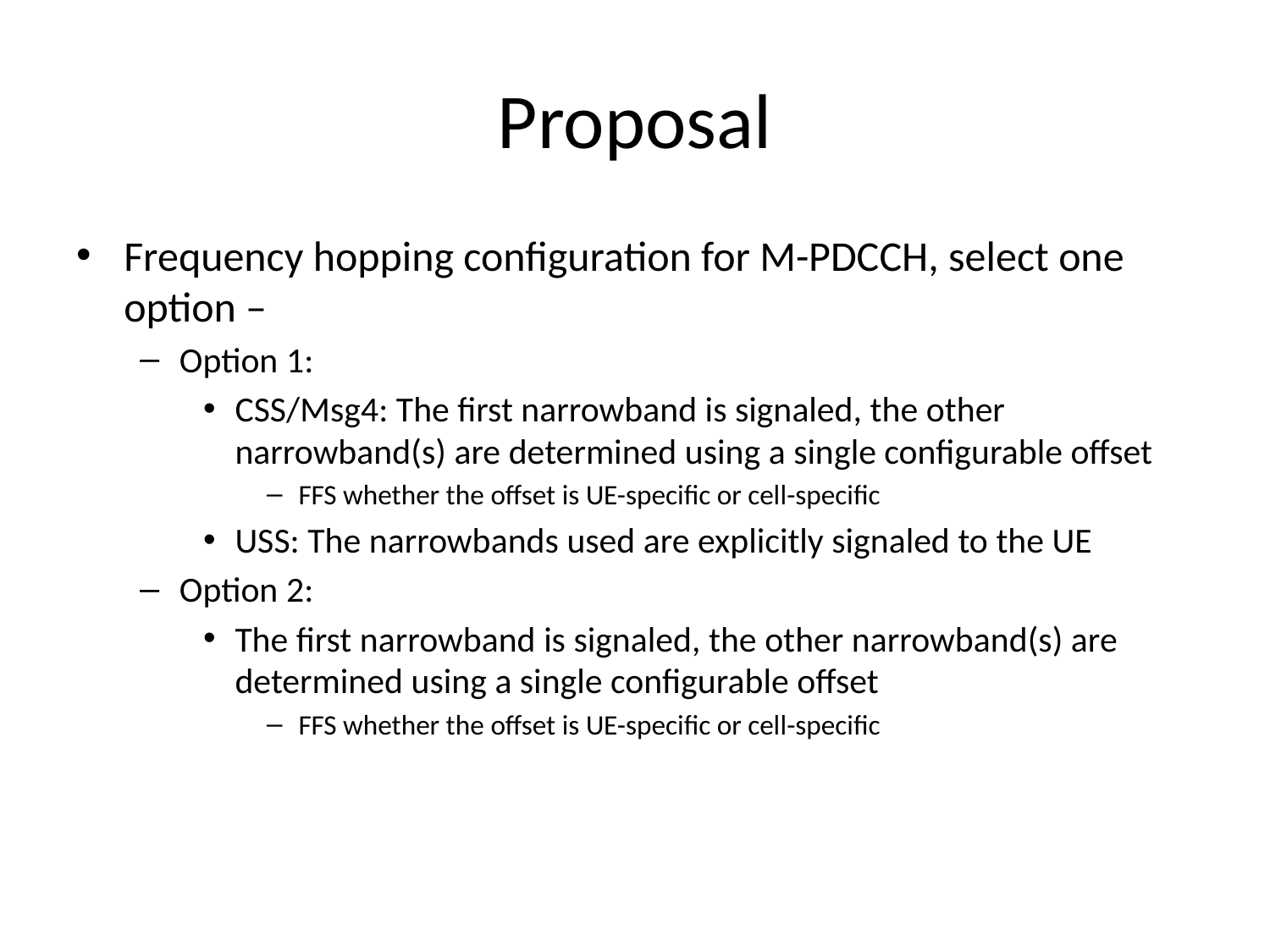

# Proposal
Frequency hopping configuration for M-PDCCH, select one option –
Option 1:
CSS/Msg4: The first narrowband is signaled, the other narrowband(s) are determined using a single configurable offset
FFS whether the offset is UE-specific or cell-specific
USS: The narrowbands used are explicitly signaled to the UE
Option 2:
The first narrowband is signaled, the other narrowband(s) are determined using a single configurable offset
FFS whether the offset is UE-specific or cell-specific